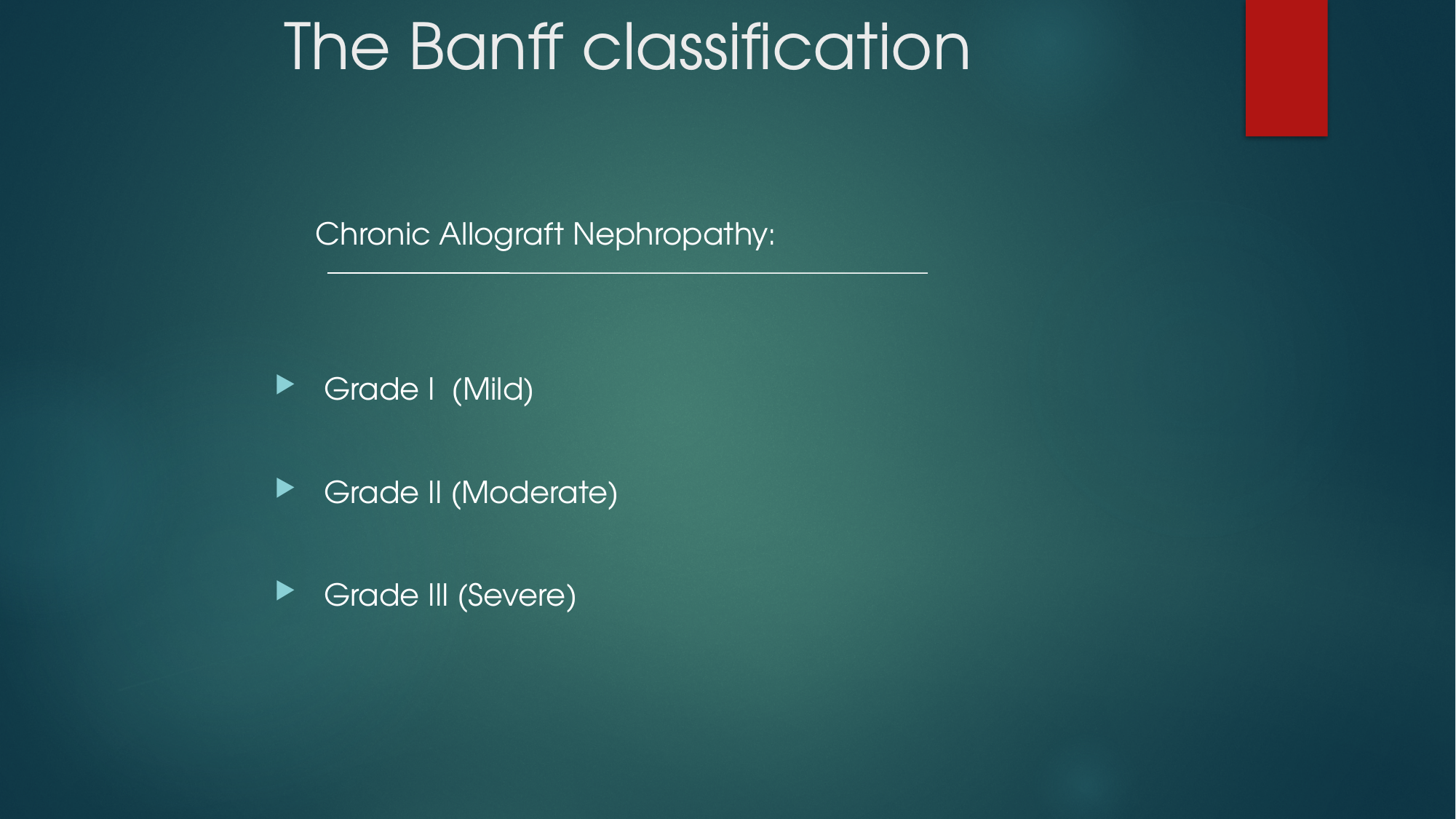

# The Banff classification
	Chronic Allograft Nephropathy:

 Grade I  (Mild)

 Grade II (Moderate)

 Grade III (Severe)